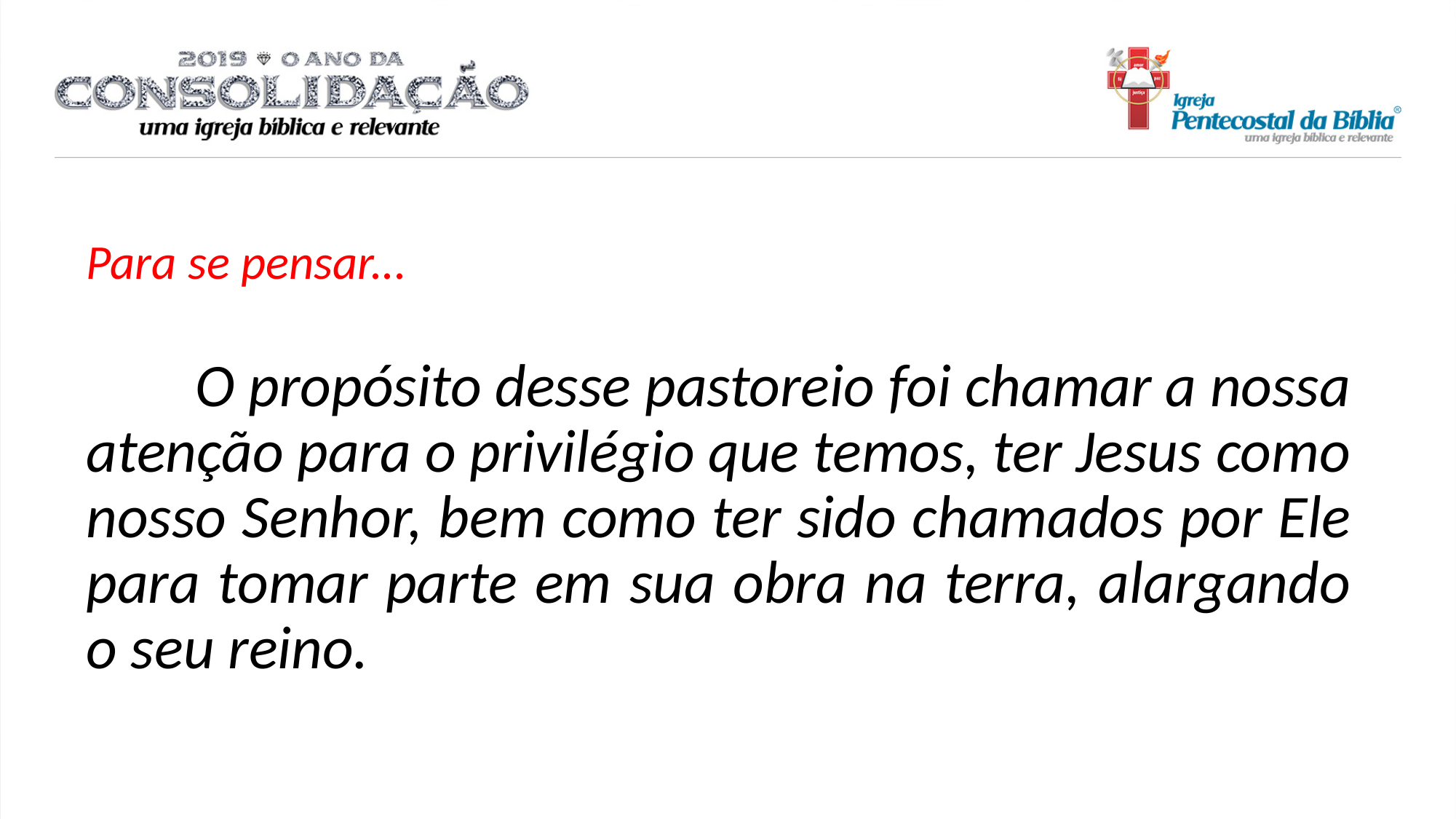

Para se pensar...

	O propósito desse pastoreio foi chamar a nossa atenção para o privilégio que temos, ter Jesus como nosso Senhor, bem como ter sido chamados por Ele para tomar parte em sua obra na terra, alargando o seu reino.